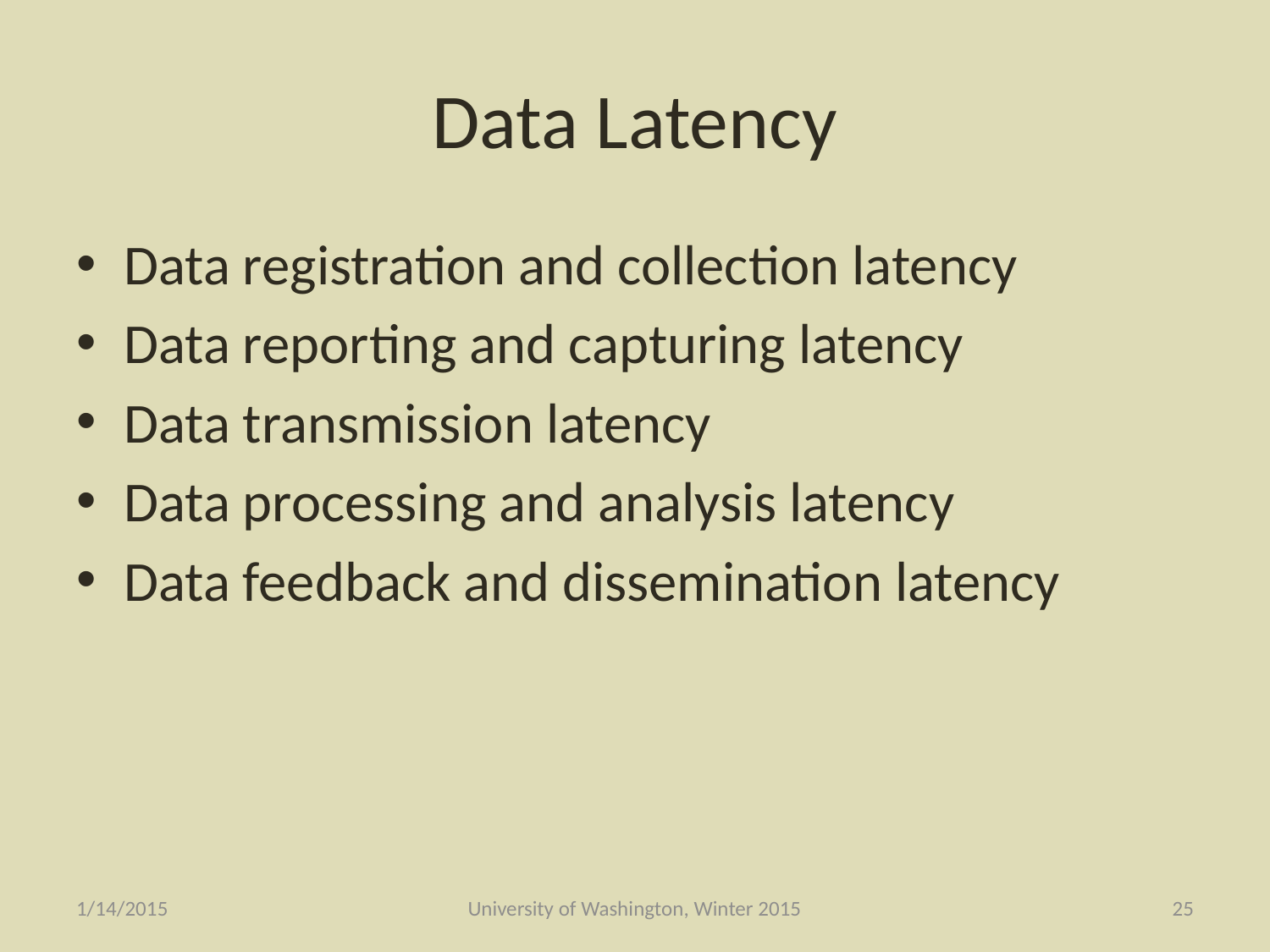

# Data Latency
Data registration and collection latency
Data reporting and capturing latency
Data transmission latency
Data processing and analysis latency
Data feedback and dissemination latency

1/14/2015
University of Washington, Winter 2015
25